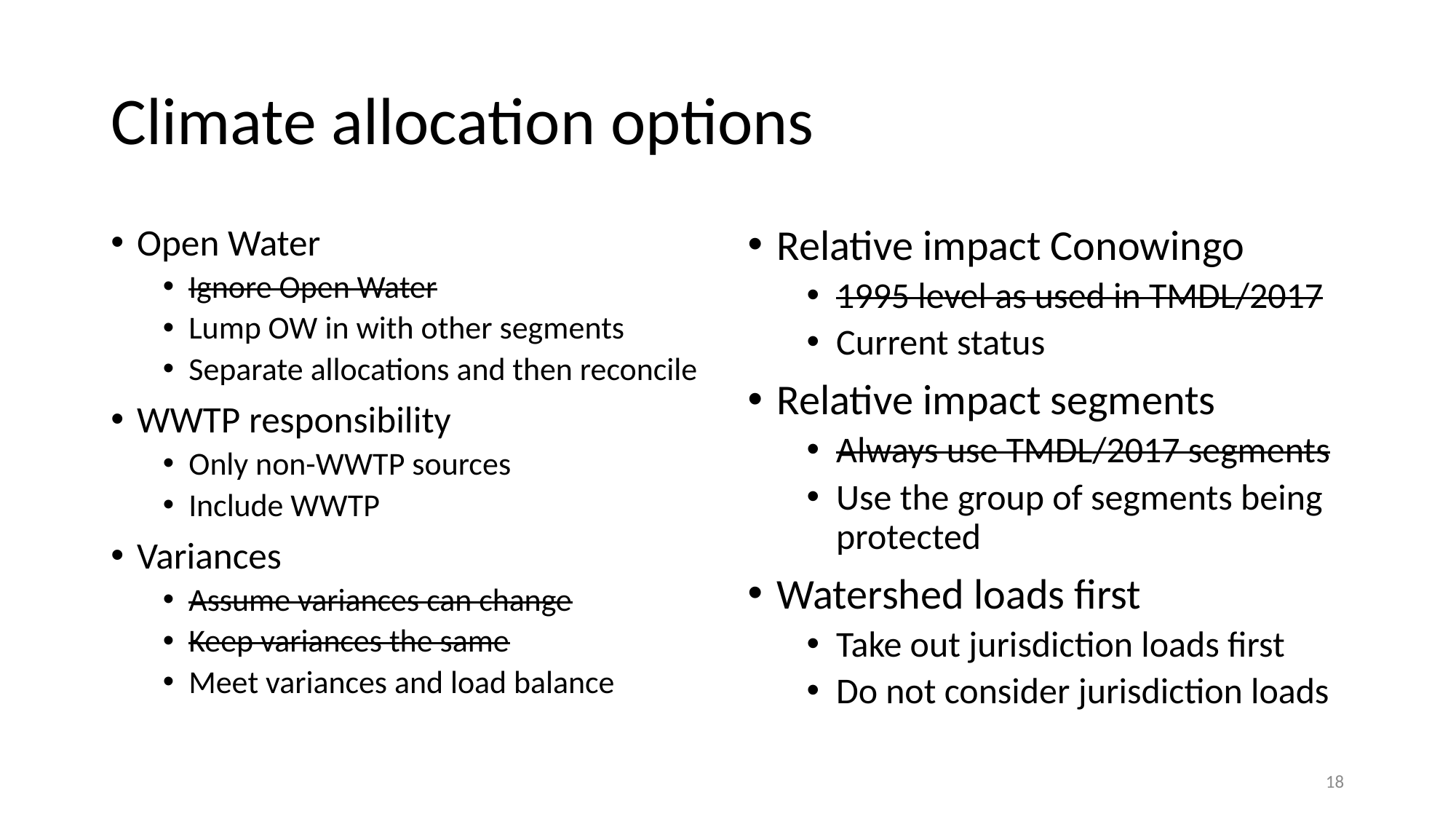

# Climate allocation options
Open Water
Ignore Open Water
Lump OW in with other segments
Separate allocations and then reconcile
WWTP responsibility
Only non-WWTP sources
Include WWTP
Variances
Assume variances can change
Keep variances the same
Meet variances and load balance
Relative impact Conowingo
1995 level as used in TMDL/2017
Current status
Relative impact segments
Always use TMDL/2017 segments
Use the group of segments being protected
Watershed loads first
Take out jurisdiction loads first
Do not consider jurisdiction loads
18